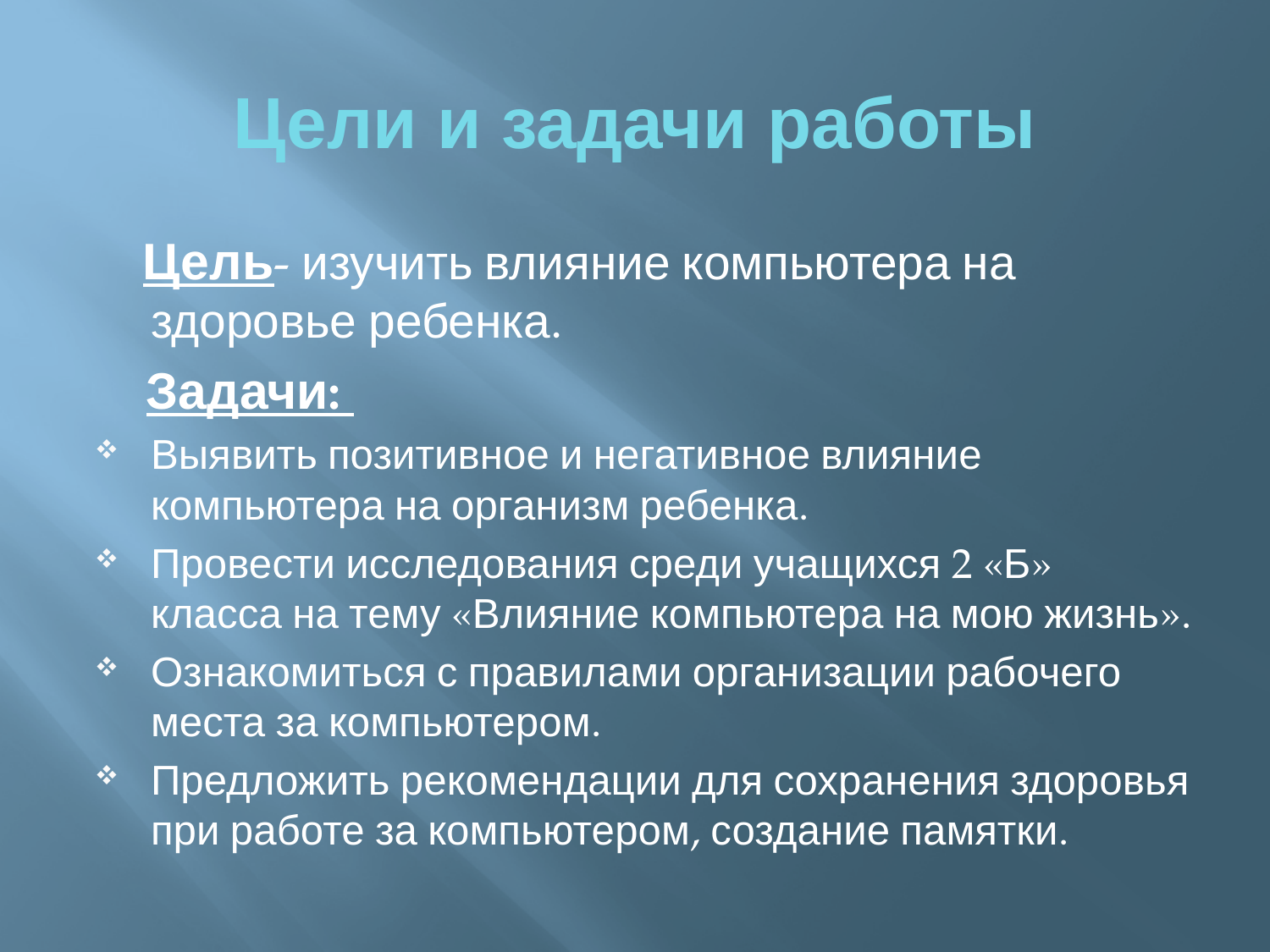

# Цели и задачи работы
    Цель- изучить влияние компьютера на здоровье ребенка.
    Задачи:
Выявить позитивное и негативное влияние компьютера на организм ребенка.
Провести исследования среди учащихся 2 «Б» класса на тему «Влияние компьютера на мою жизнь».
Ознакомиться с правилами организации рабочего места за компьютером.
Предложить рекомендации для сохранения здоровья при работе за компьютером, создание памятки.